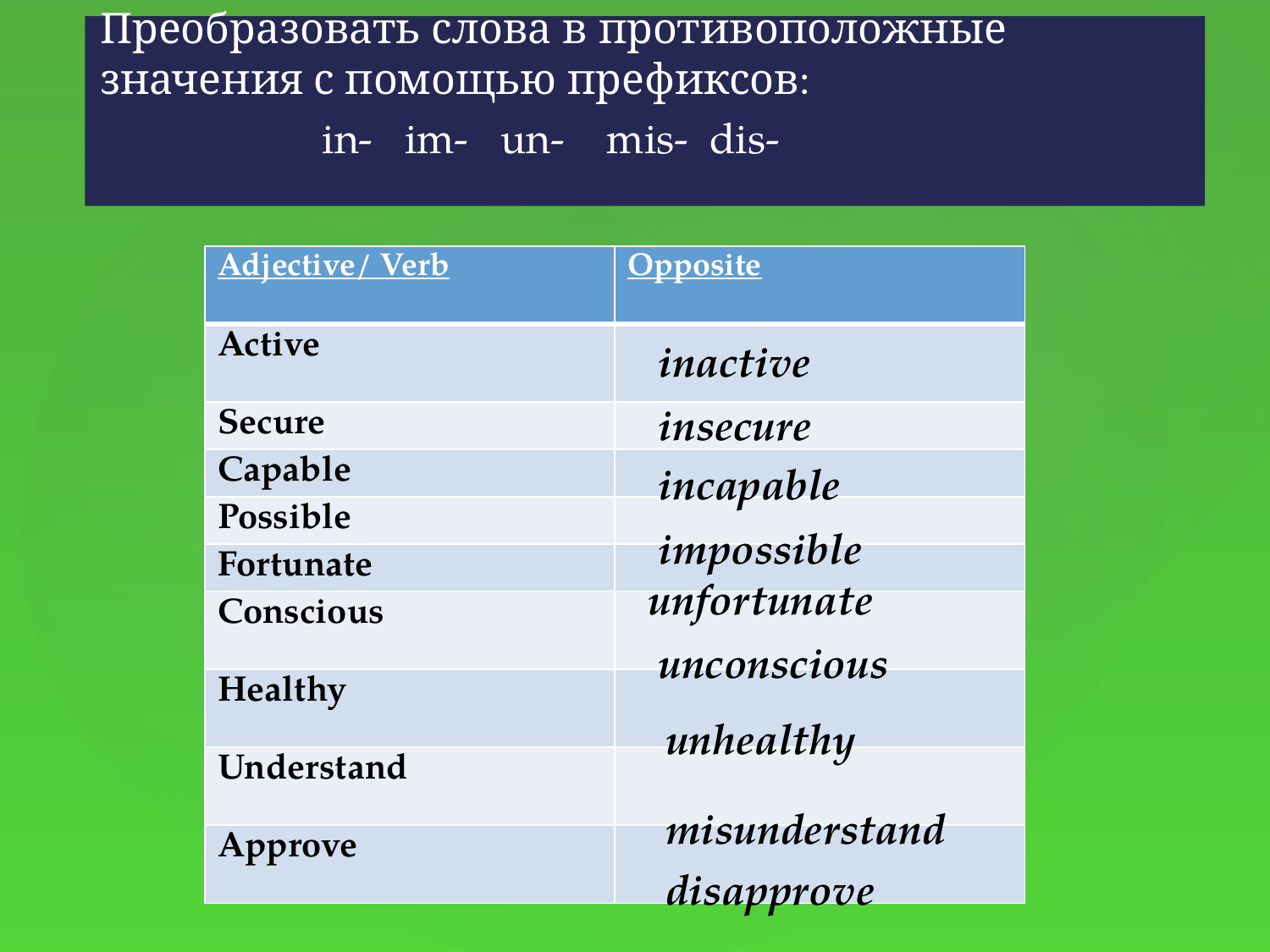

Преобразовать слова в противоположные значения с помощью префиксов:
                     in-   im-   un-    mis-  dis-

| Adjective/ Verb | Opposite |
| --- | --- |
| Active |  |
| Secure |  |
| Capable |  |
| Possible |  |
| Fortunate |  |
| Conscious |  |
| Healthy |  |
| Understand |  |
| Approve |  |
inactive
insecure

incapable
impossible
unfortunate
unconscious
unhealthy
misunderstand
disapprove